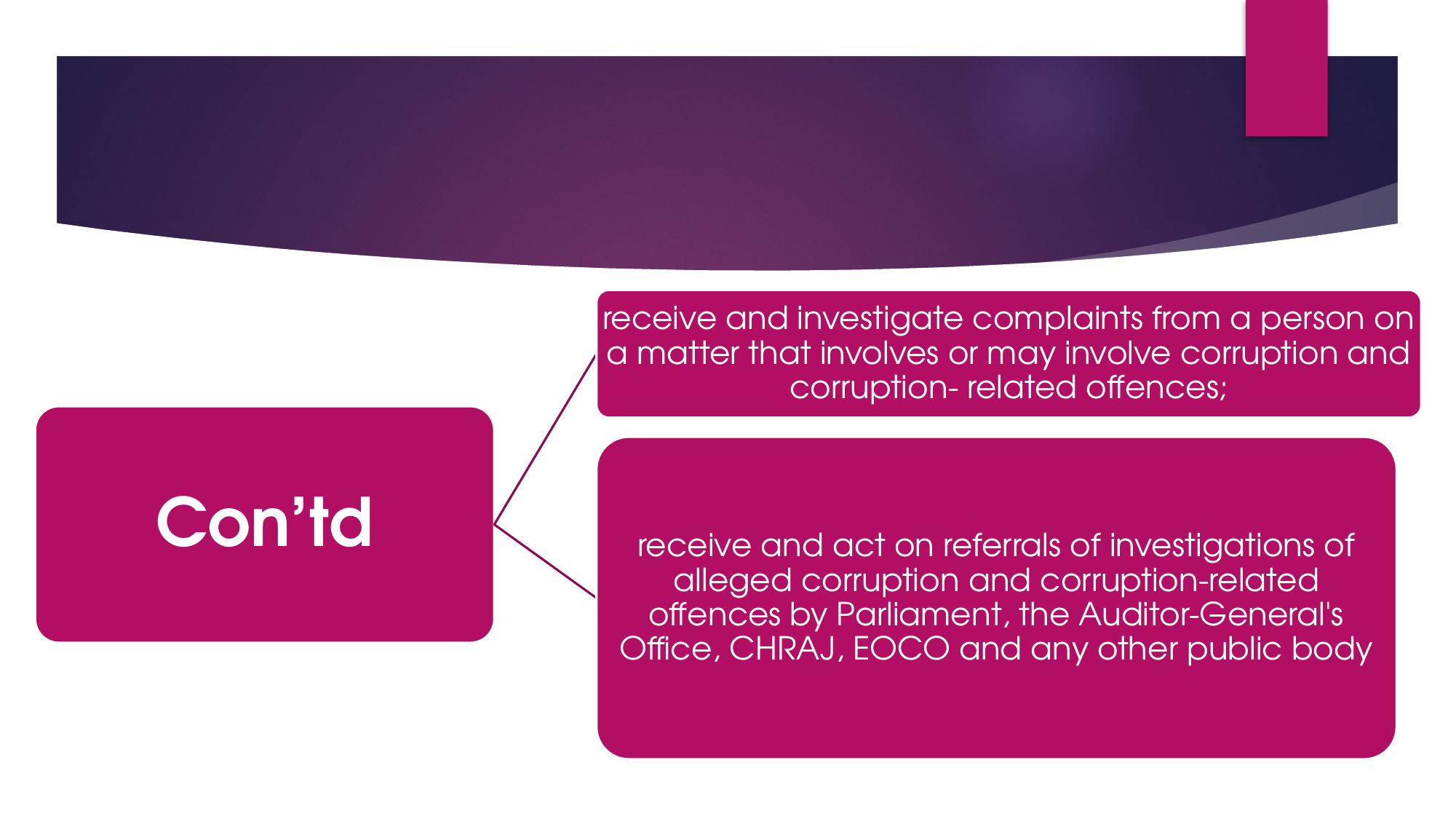

#

receive and investigate complaints from a person on a matter that involves or may involve corruption and corruption- related offences;

Con’td

receive and act on referrals of investigations of alleged corruption and corruption-related offences by Parliament, the Auditor-General's Office, CHRAJ, EOCO and any other public body